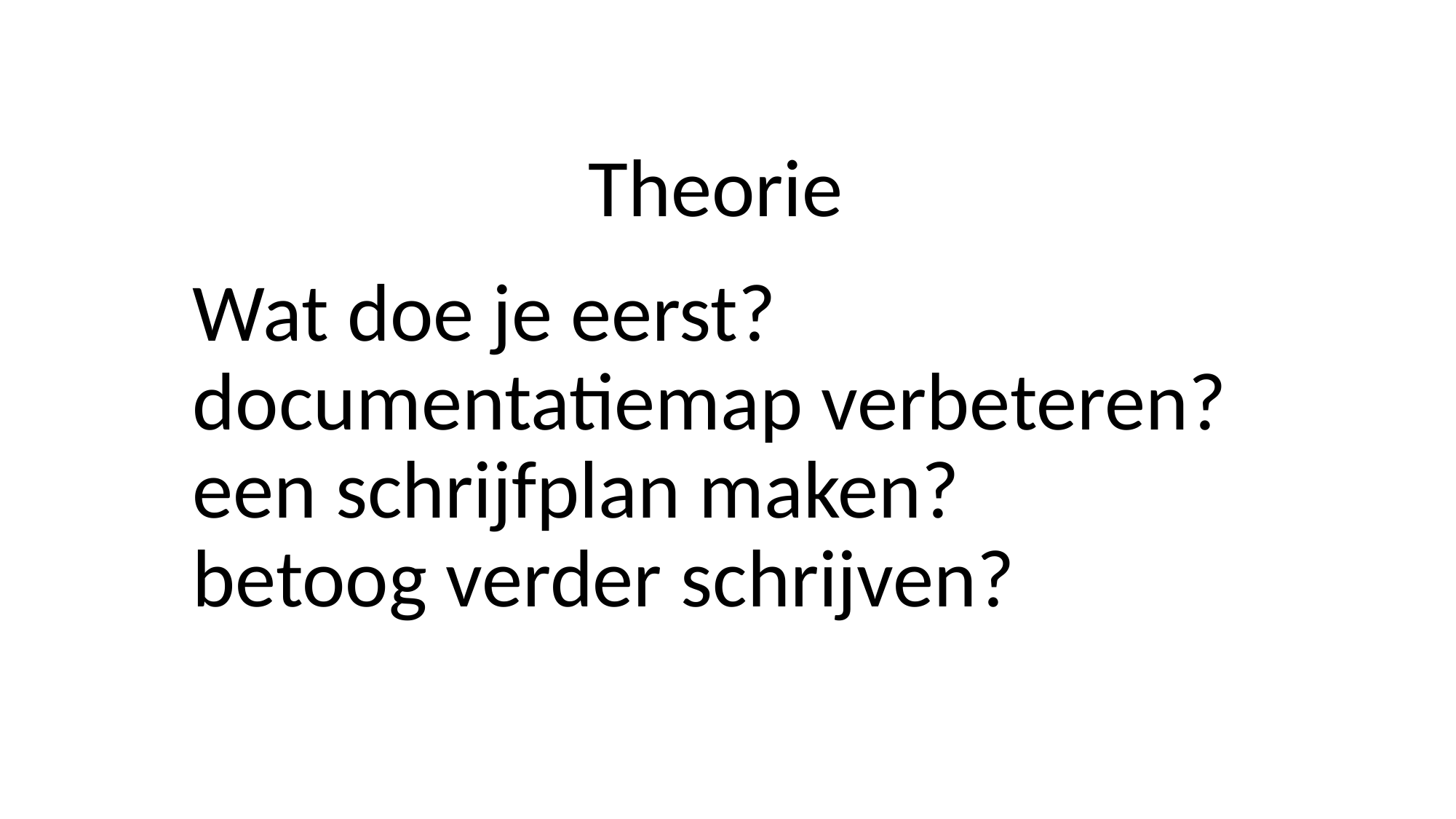

# Theorie
Wat doe je eerst?
documentatiemap verbeteren? een schrijfplan maken?
betoog verder schrijven?